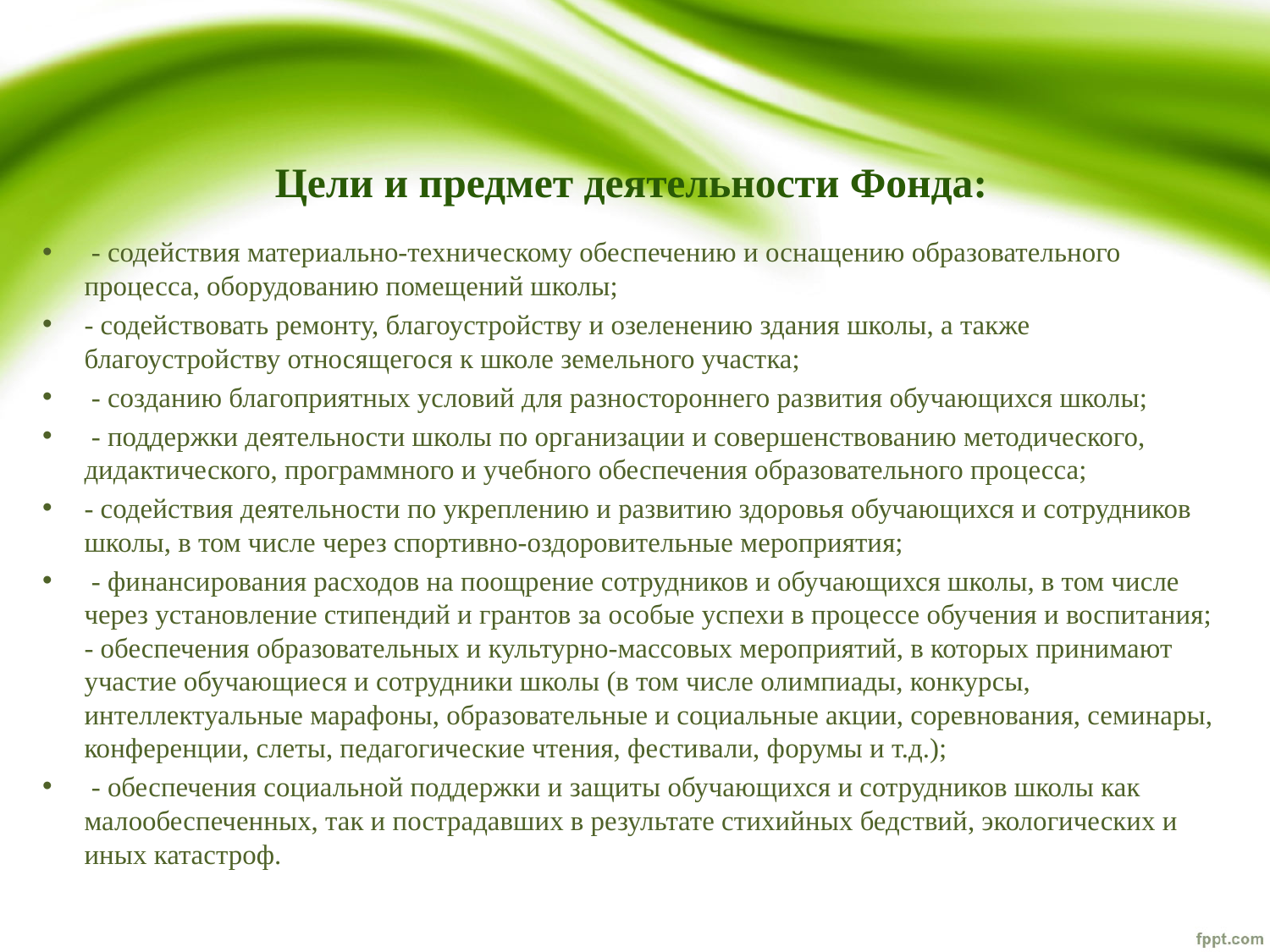

# Цели и предмет деятельности Фонда:
 - содействия материально-техническому обеспечению и оснащению образовательного процесса, оборудованию помещений школы;
- содействовать ремонту, благоустройству и озеленению здания школы, а также благоустройству относящегося к школе земельного участка;
 - созданию благоприятных условий для разностороннего развития обучающихся школы;
 - поддержки деятельности школы по организации и совершенствованию методического, дидактического, программного и учебного обеспечения образовательного процесса;
- содействия деятельности по укреплению и развитию здоровья обучающихся и сотрудников школы, в том числе через спортивно-оздоровительные мероприятия;
 - финансирования расходов на поощрение сотрудников и обучающихся школы, в том числе через установление стипендий и грантов за особые успехи в процессе обучения и воспитания; - обеспечения образовательных и культурно-массовых мероприятий, в которых принимают участие обучающиеся и сотрудники школы (в том числе олимпиады, конкурсы, интеллектуальные марафоны, образовательные и социальные акции, соревнования, семинары, конференции, слеты, педагогические чтения, фестивали, форумы и т.д.);
 - обеспечения социальной поддержки и защиты обучающихся и сотрудников школы как малообеспеченных, так и пострадавших в результате стихийных бедствий, экологических и иных катастроф.